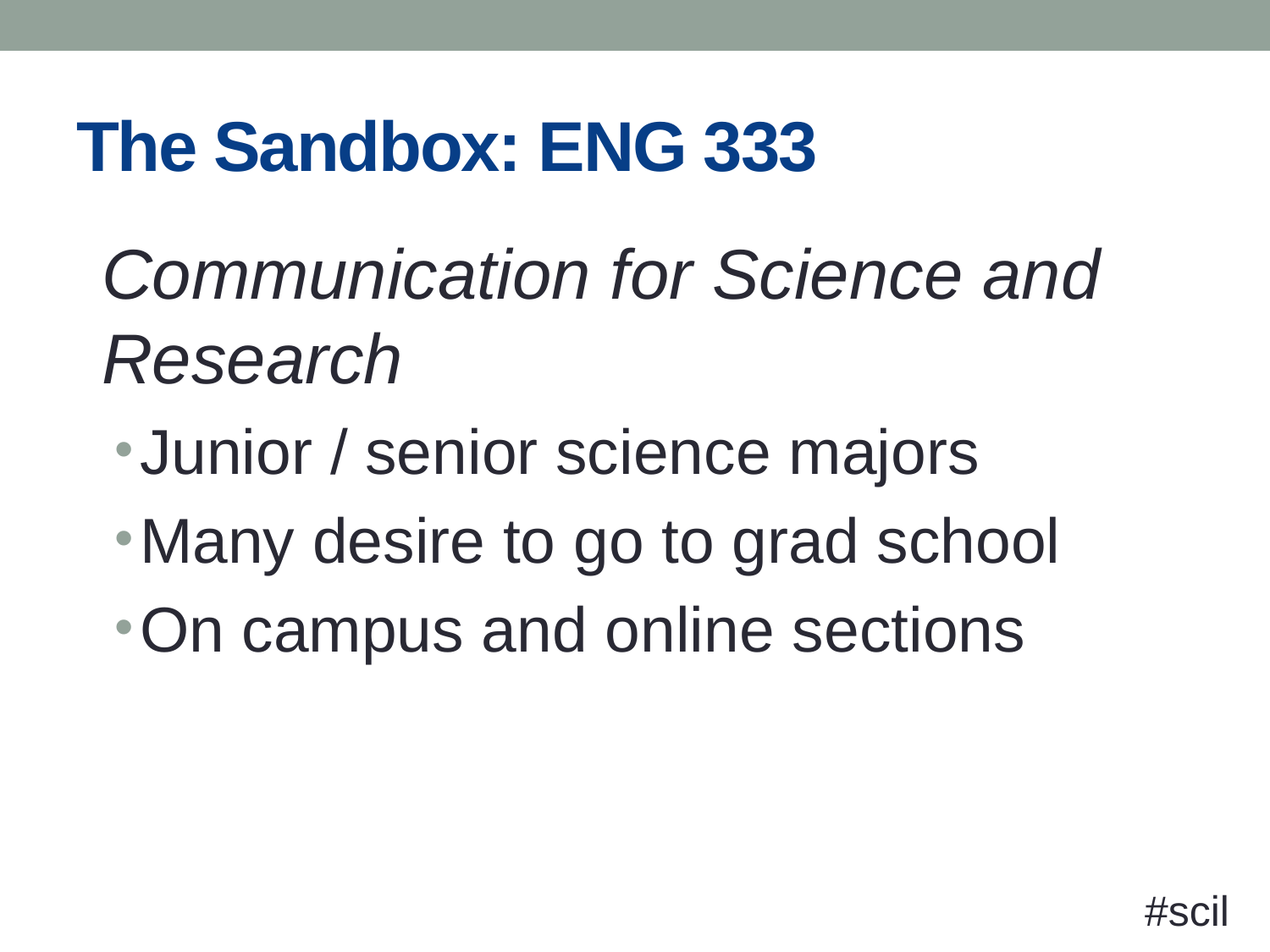

# The Sandbox: ENG 333
	Communication for Science and Research
Junior / senior science majors
Many desire to go to grad school
On campus and online sections

#scil